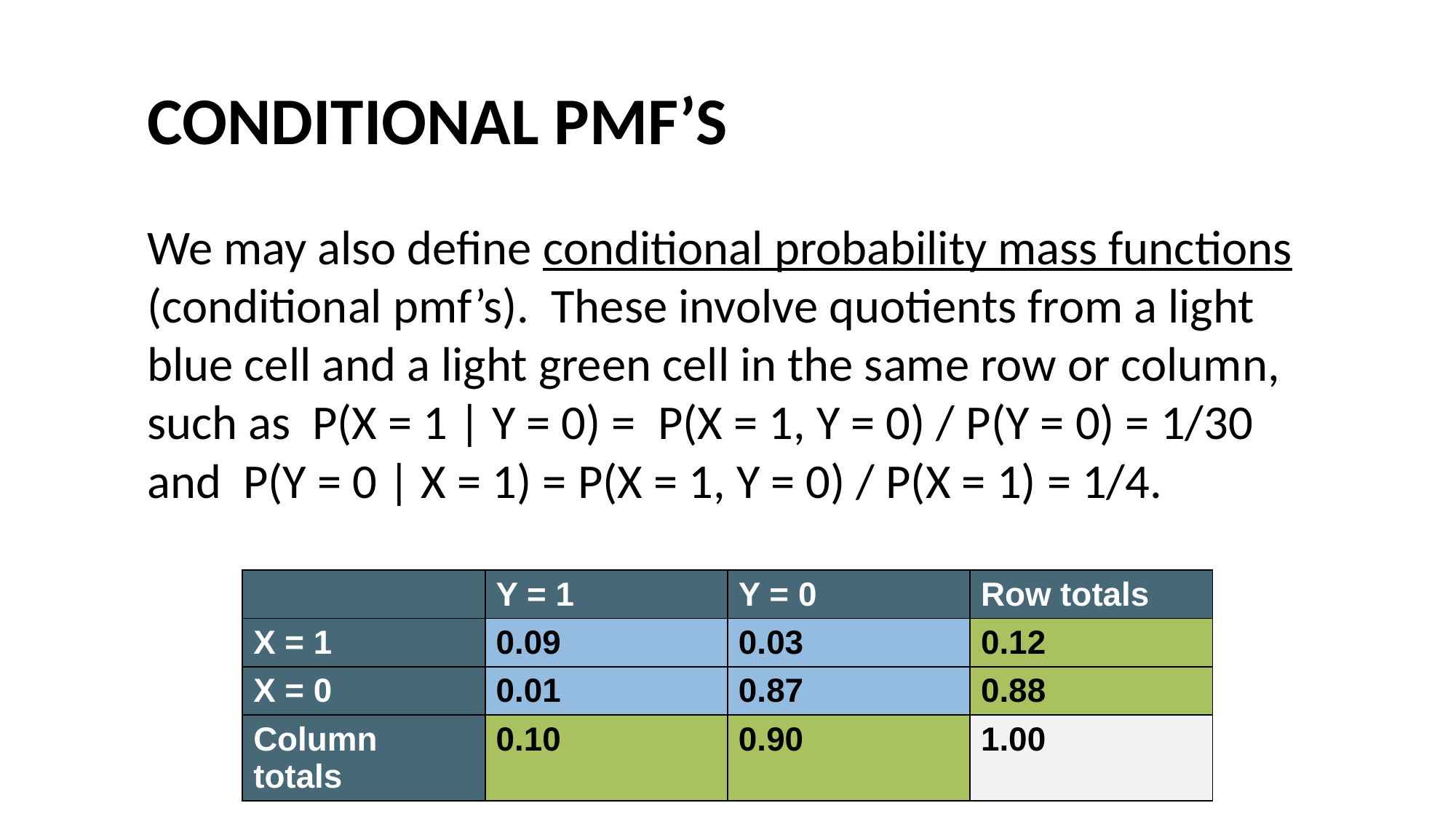

#
CONDITIONAL PMF’S

We may also define conditional probability mass functions (conditional pmf’s).  These involve quotients from a light blue cell and a light green cell in the same row or column, such as  P(X = 1 | Y = 0) =  P(X = 1, Y = 0) / P(Y = 0) = 1/30  and  P(Y = 0 | X = 1) = P(X = 1, Y = 0) / P(X = 1) = 1/4.

|  | Y = 1 | Y = 0 | Row totals |
| --- | --- | --- | --- |
| X = 1 | 0.09 | 0.03 | 0.12 |
| X = 0 | 0.01 | 0.87 | 0.88 |
| Column totals | 0.10 | 0.90 | 1.00 |